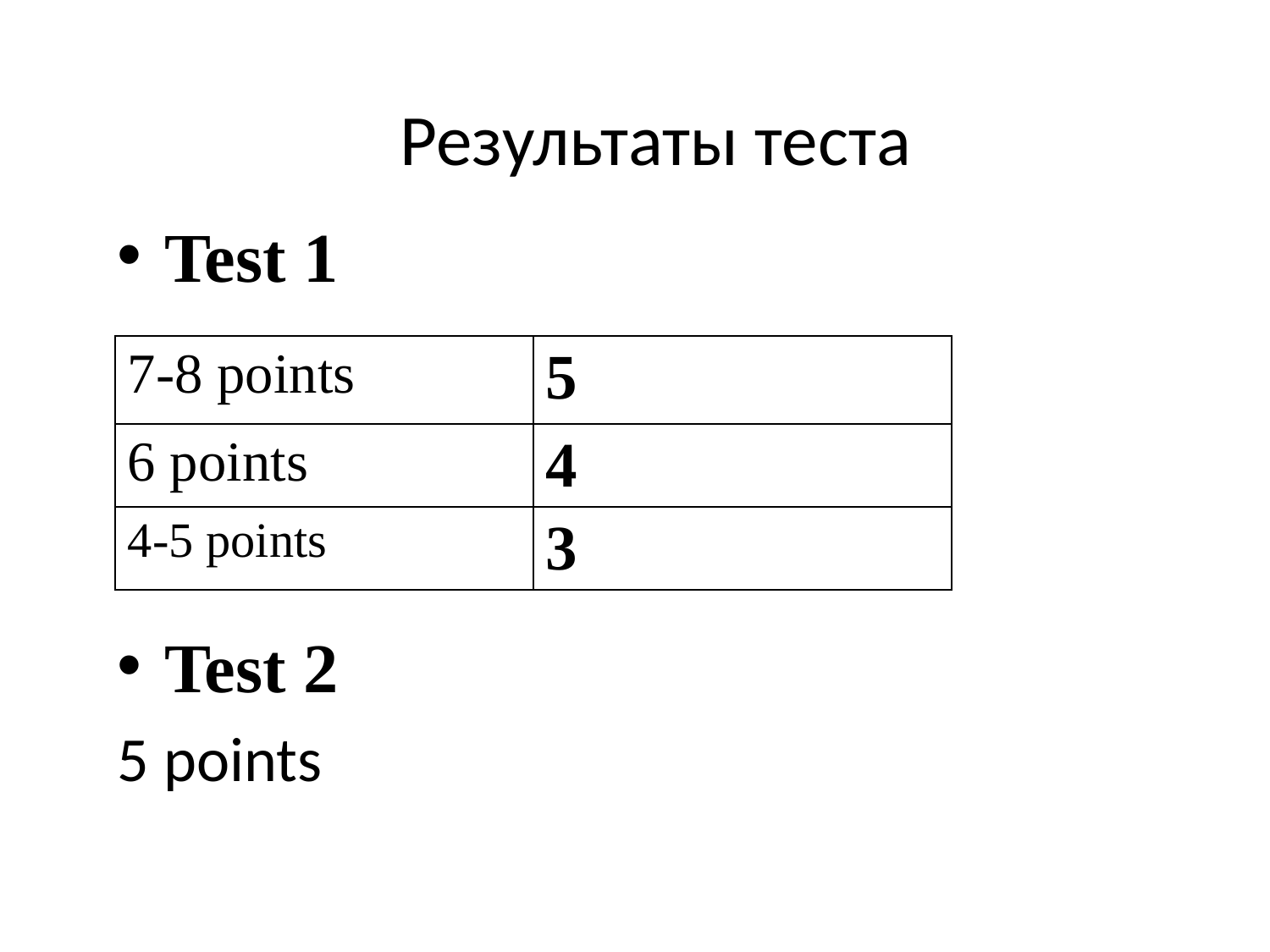

# Результаты теста
Test 1

Test 2
5 points
| 7-8 points | 5 |
| --- | --- |
| 6 points | 4 |
| 4-5 points | 3 |